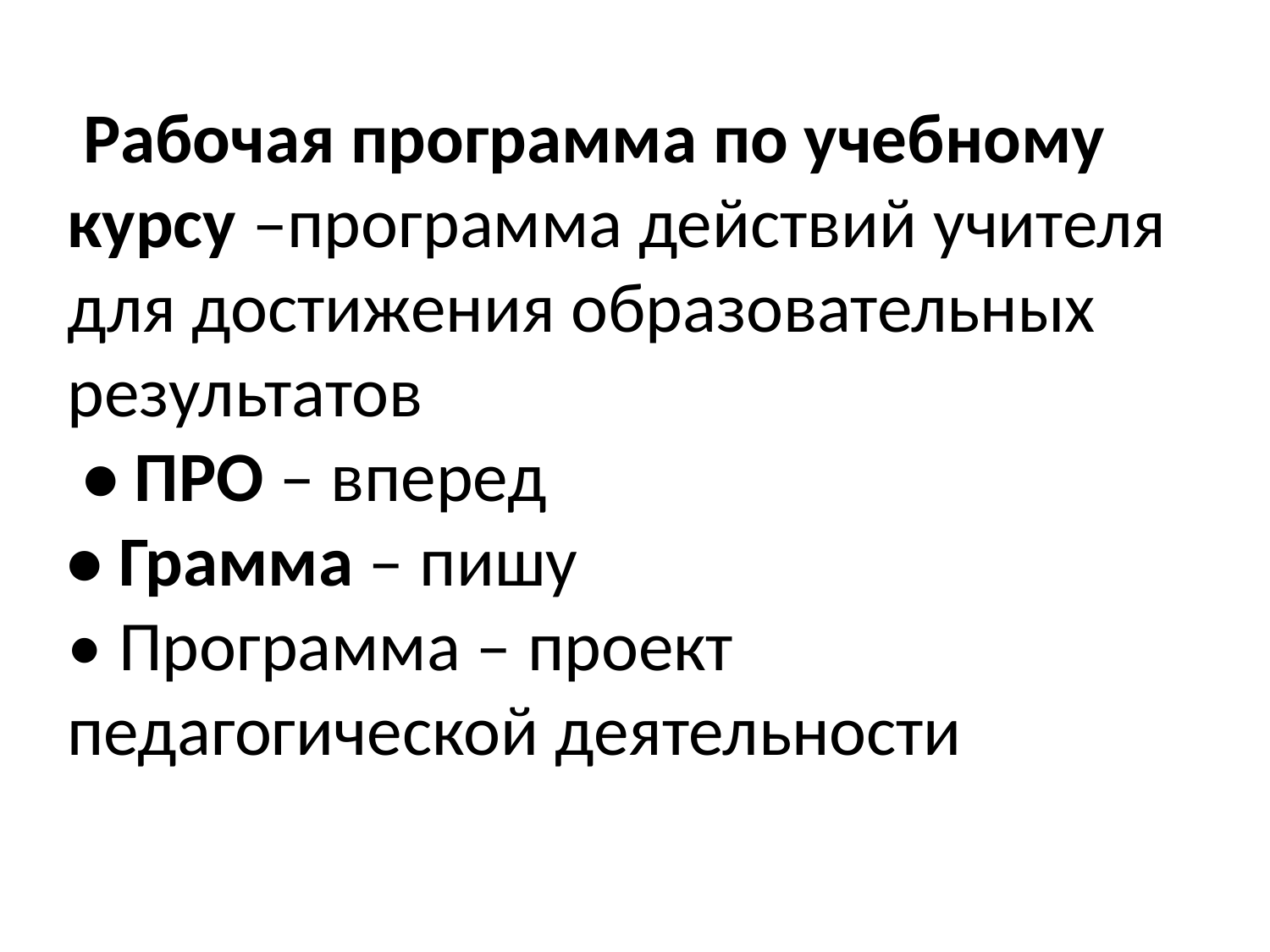

Рабочая программа по учебному курсу –программа действий учителя для достижения образовательных результатов
 • ПРО – вперед
• Грамма – пишу
• Программа – проект педагогической деятельности